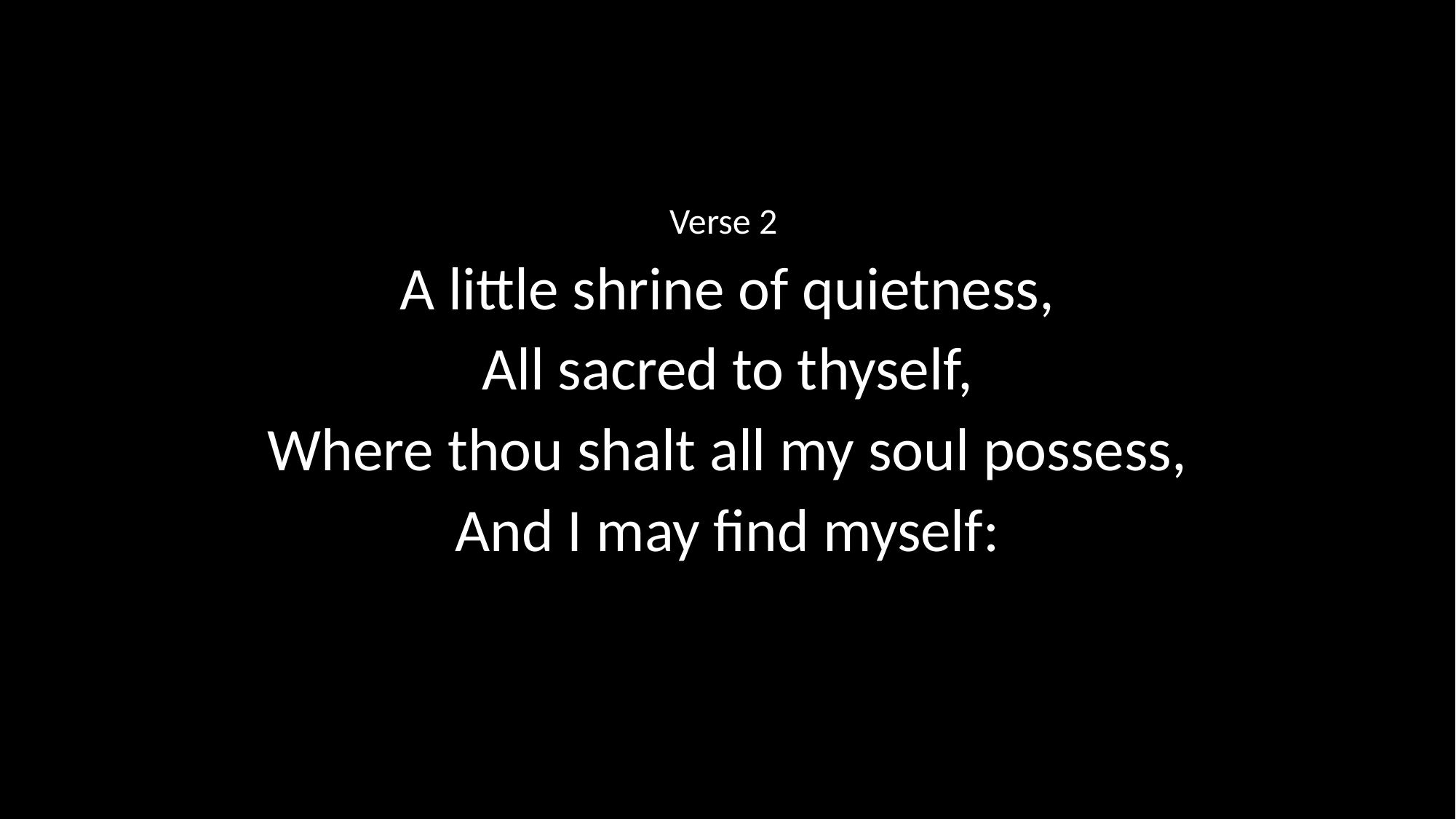

Verse 2
A little shrine of quietness,
All sacred to thyself,
Where thou shalt all my soul possess,
And I may find myself: